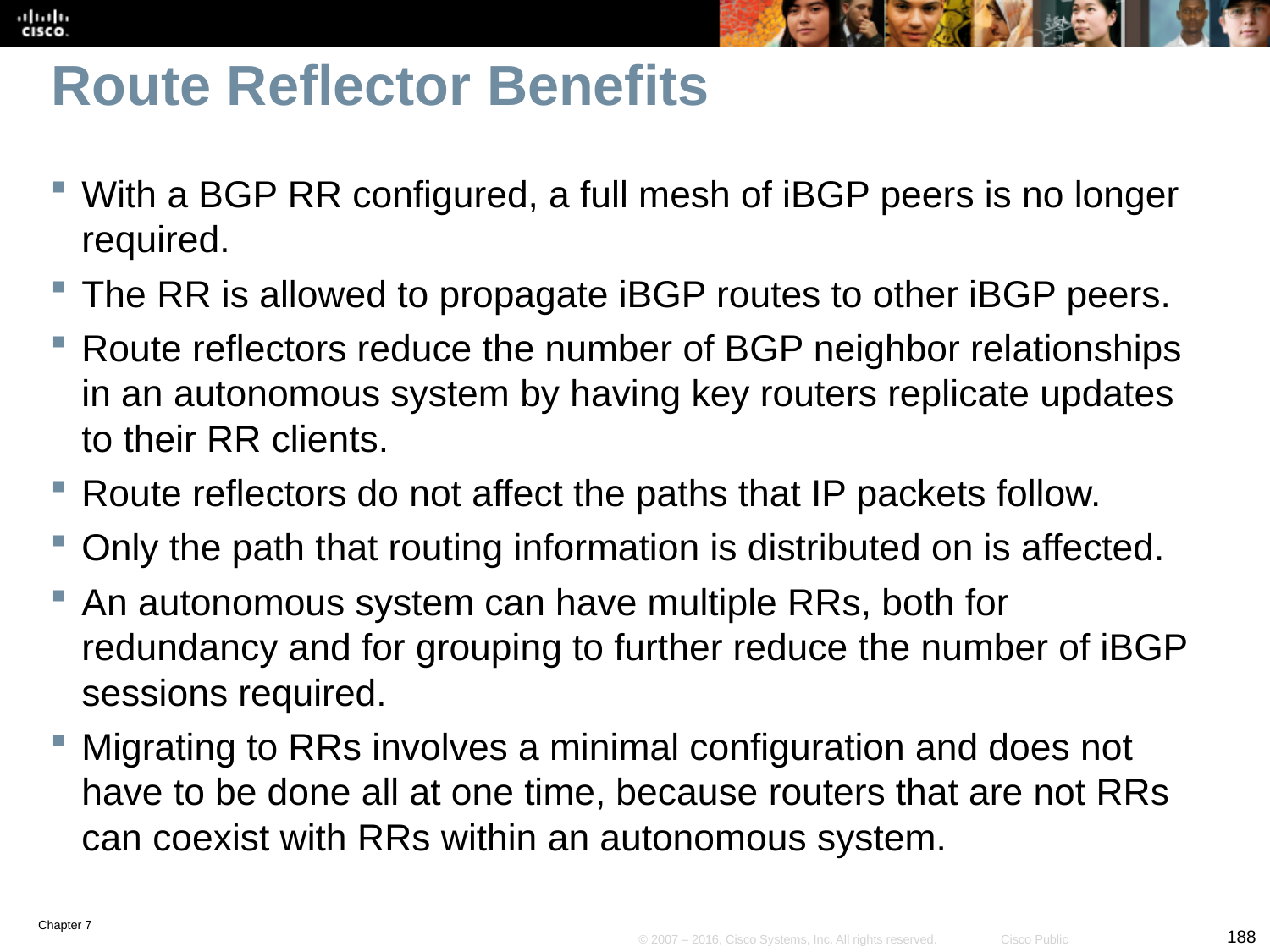

# Route Reflector Benefits
With a BGP RR configured, a full mesh of iBGP peers is no longer required.
The RR is allowed to propagate iBGP routes to other iBGP peers.
Route reflectors reduce the number of BGP neighbor relationships in an autonomous system by having key routers replicate updates to their RR clients.
Route reflectors do not affect the paths that IP packets follow.
Only the path that routing information is distributed on is affected.
An autonomous system can have multiple RRs, both for redundancy and for grouping to further reduce the number of iBGP sessions required.
Migrating to RRs involves a minimal configuration and does not have to be done all at one time, because routers that are not RRs can coexist with RRs within an autonomous system.